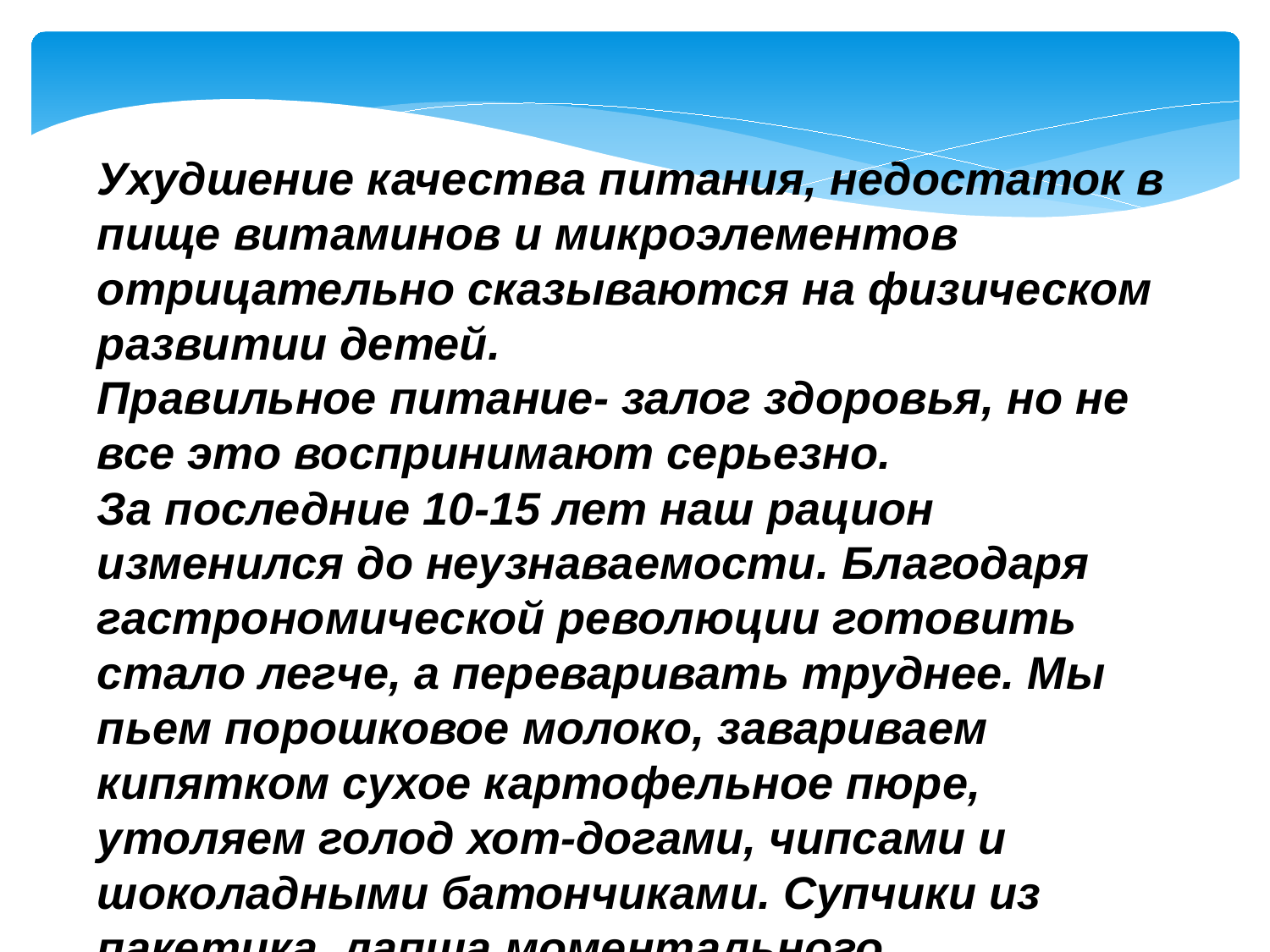

Ухудшение качества питания, недостаток в пище витаминов и микроэлементов отрицательно сказываются на физическом развитии детей.
Правильное питание- залог здоровья, но не все это воспринимают серьезно.
За последние 10-15 лет наш рацион изменился до неузнаваемости. Благодаря гастрономической революции готовить стало легче, а переваривать труднее. Мы пьем порошковое молоко, завариваем кипятком сухое картофельное пюре, утоляем голод хот-догами, чипсами и шоколадными батончиками. Супчики из пакетика, лапша моментального приготовления, бульонные кубики вытеснили со стола здоровую еду.